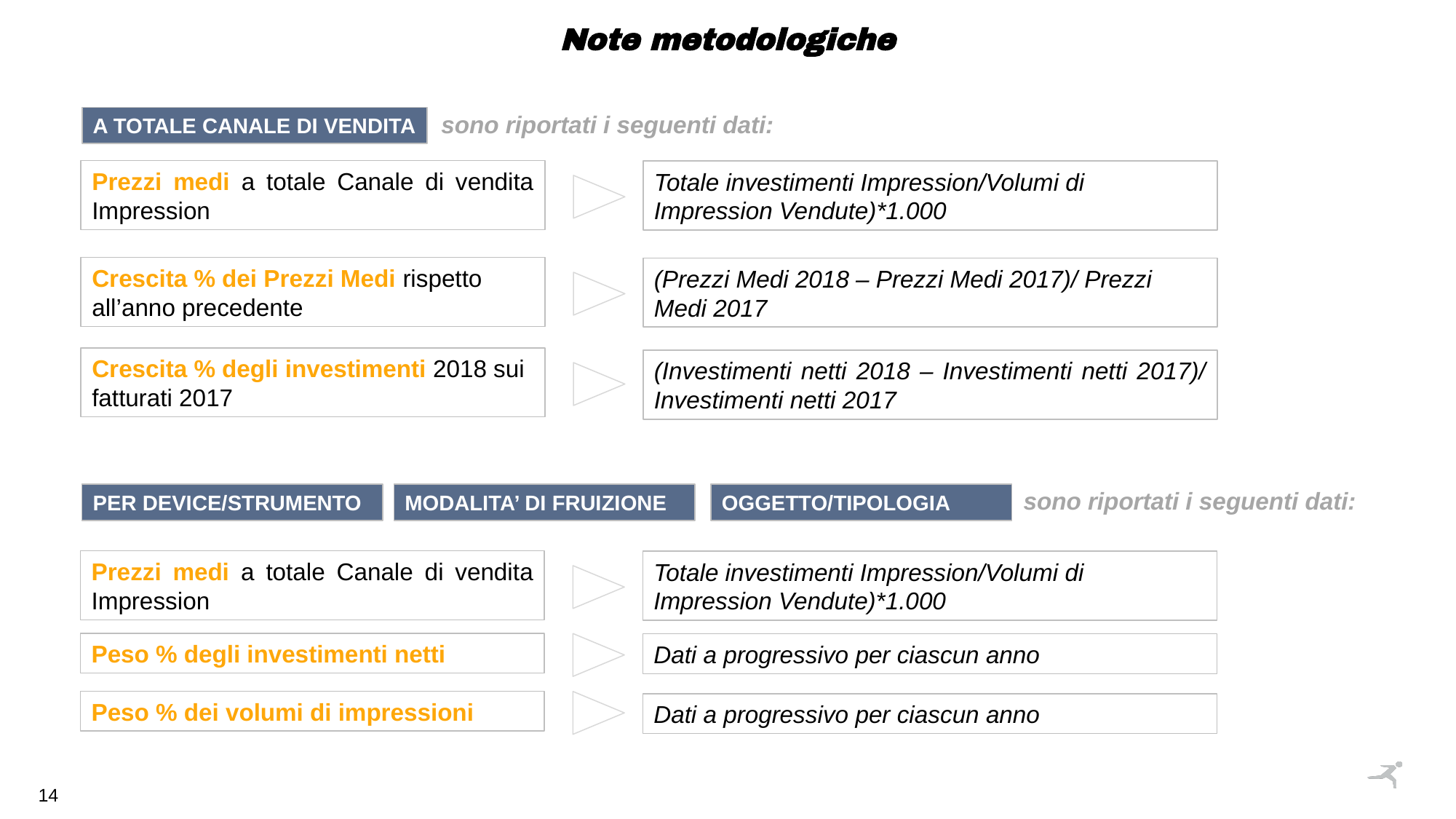

Note metodologiche
sono riportati i seguenti dati:
A TOTALE CANALE DI VENDITA
Prezzi medi a totale Canale di vendita Impression
Totale investimenti Impression/Volumi di Impression Vendute)*1.000

Crescita % dei Prezzi Medi rispetto all’anno precedente
(Prezzi Medi 2018 – Prezzi Medi 2017)/ Prezzi Medi 2017

Crescita % degli investimenti 2018 sui fatturati 2017
(Investimenti netti 2018 – Investimenti netti 2017)/ Investimenti netti 2017

sono riportati i seguenti dati:
PER DEVICE/STRUMENTO
OGGETTO/TIPOLOGIA
MODALITA’ DI FRUIZIONE
Prezzi medi a totale Canale di vendita Impression
Totale investimenti Impression/Volumi di Impression Vendute)*1.000

Peso % degli investimenti netti
Dati a progressivo per ciascun anno

Peso % dei volumi di impressioni
Dati a progressivo per ciascun anno
14